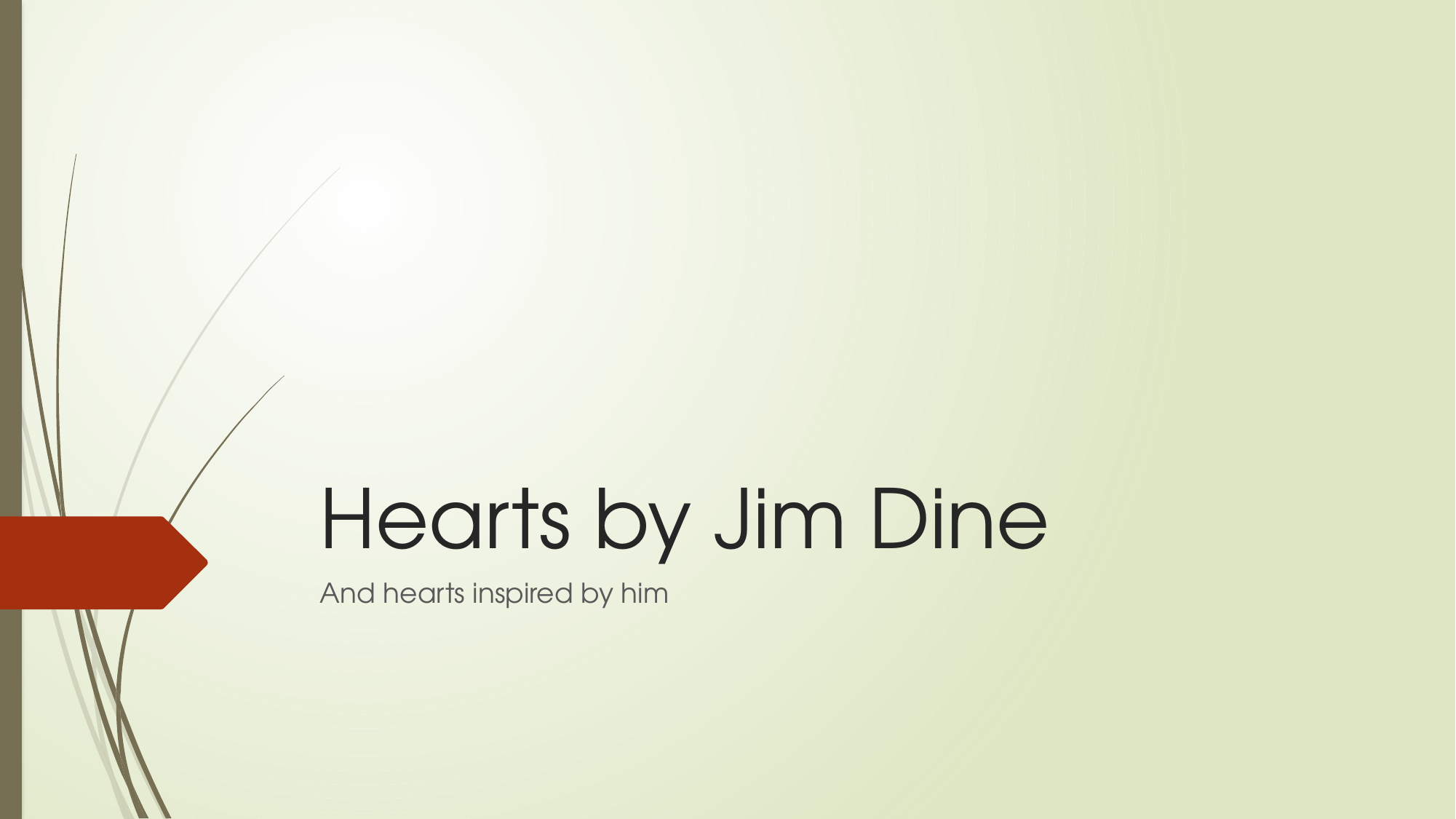

# Hearts by Jim Dine
And hearts inspired by him